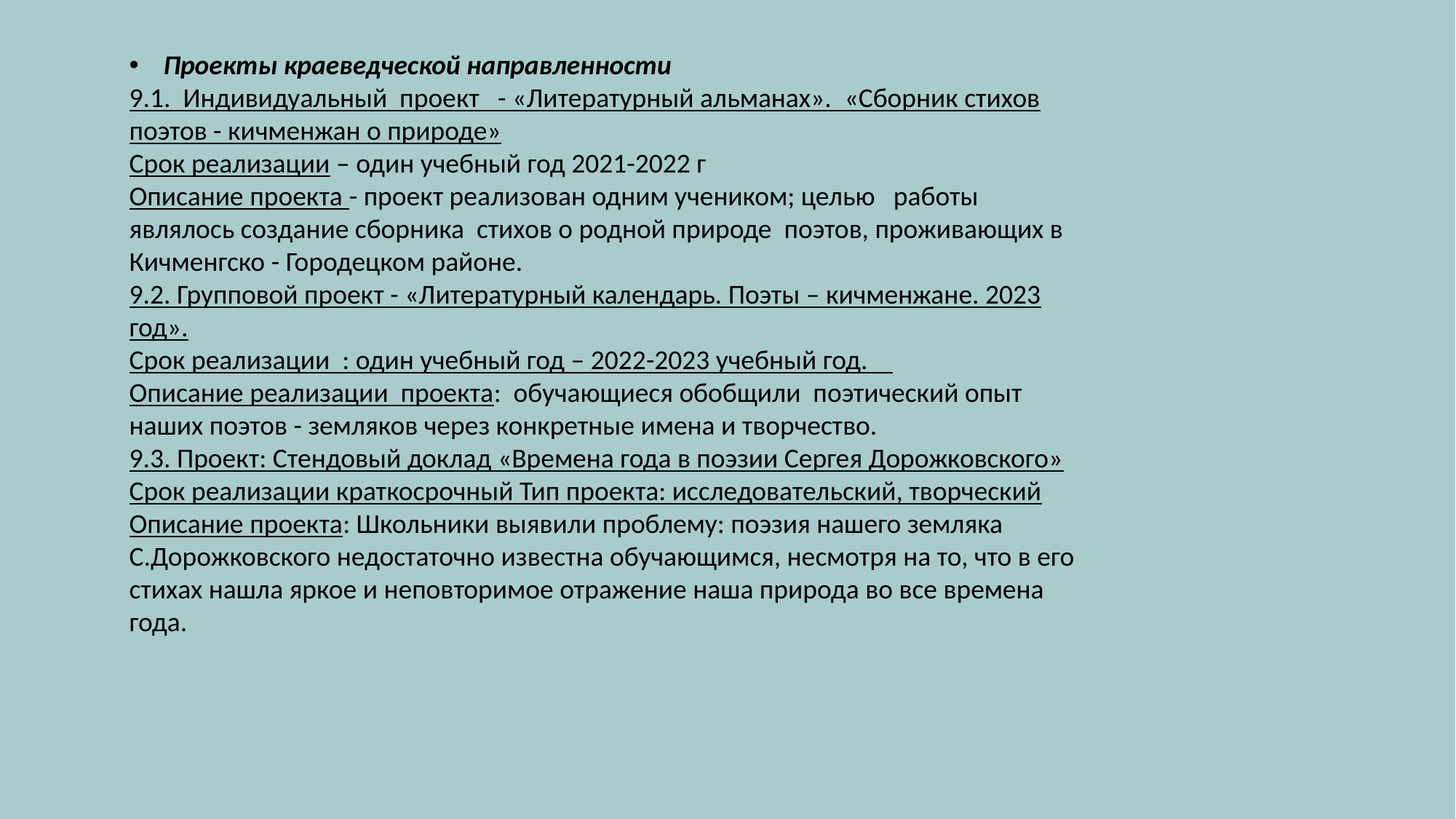

Проекты краеведческой направленности
9.1.  Индивидуальный  проект   - «Литературный альманах».  «Сборник стихов поэтов - кичменжан о природе»
Срок реализации – один учебный год 2021-2022 г
Описание проекта - проект реализован одним учеником; целью   работы являлось создание сборника  стихов о родной природе  поэтов, проживающих в Кичменгско - Городецком районе.
9.2. Групповой проект - «Литературный календарь. Поэты – кичменжане. 2023 год».
Срок реализации  : один учебный год – 2022-2023 учебный год.
Описание реализации  проекта:  обучающиеся обобщили  поэтический опыт наших поэтов - земляков через конкретные имена и творчество.
9.3. Проект: Стендовый доклад «Времена года в поэзии Сергея Дорожковского»
Срок реализации краткосрочный Тип проекта: исследовательский, творческий
Описание проекта: Школьники выявили проблему: поэзия нашего земляка С.Дорожковского недостаточно известна обучающимся, несмотря на то, что в его стихах нашла яркое и неповторимое отражение наша природа во все времена года.